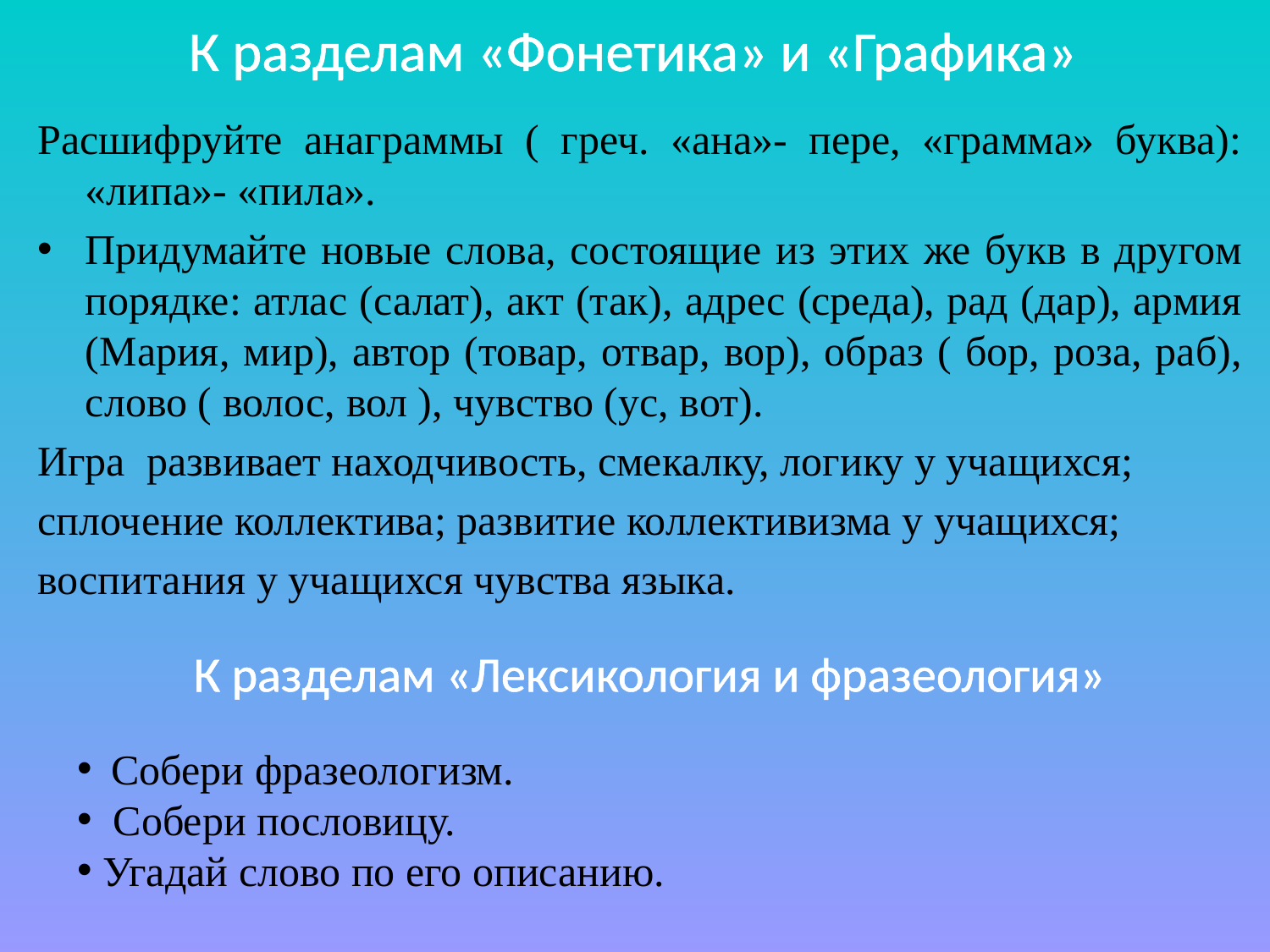

# К разделам «Фонетика» и «Графика»
Расшифруйте анаграммы ( греч. «ана»- пере, «грамма» буква): «липа»- «пила».
Придумайте новые слова, состоящие из этих же букв в другом порядке: атлас (салат), акт (так), адрес (среда), рад (дар), армия (Мария, мир), автор (товар, отвар, вор), образ ( бор, роза, раб), слово ( волос, вол ), чувство (ус, вот).
Игра  развивает находчивость, смекалку, логику у учащихся;
сплочение коллектива; развитие коллективизма у учащихся;
воспитания у учащихся чувства языка.
К разделам «Лексикология и фразеология»
  Собери фразеологизм.
  Собери пословицу.
 Угадай слово по его описанию.